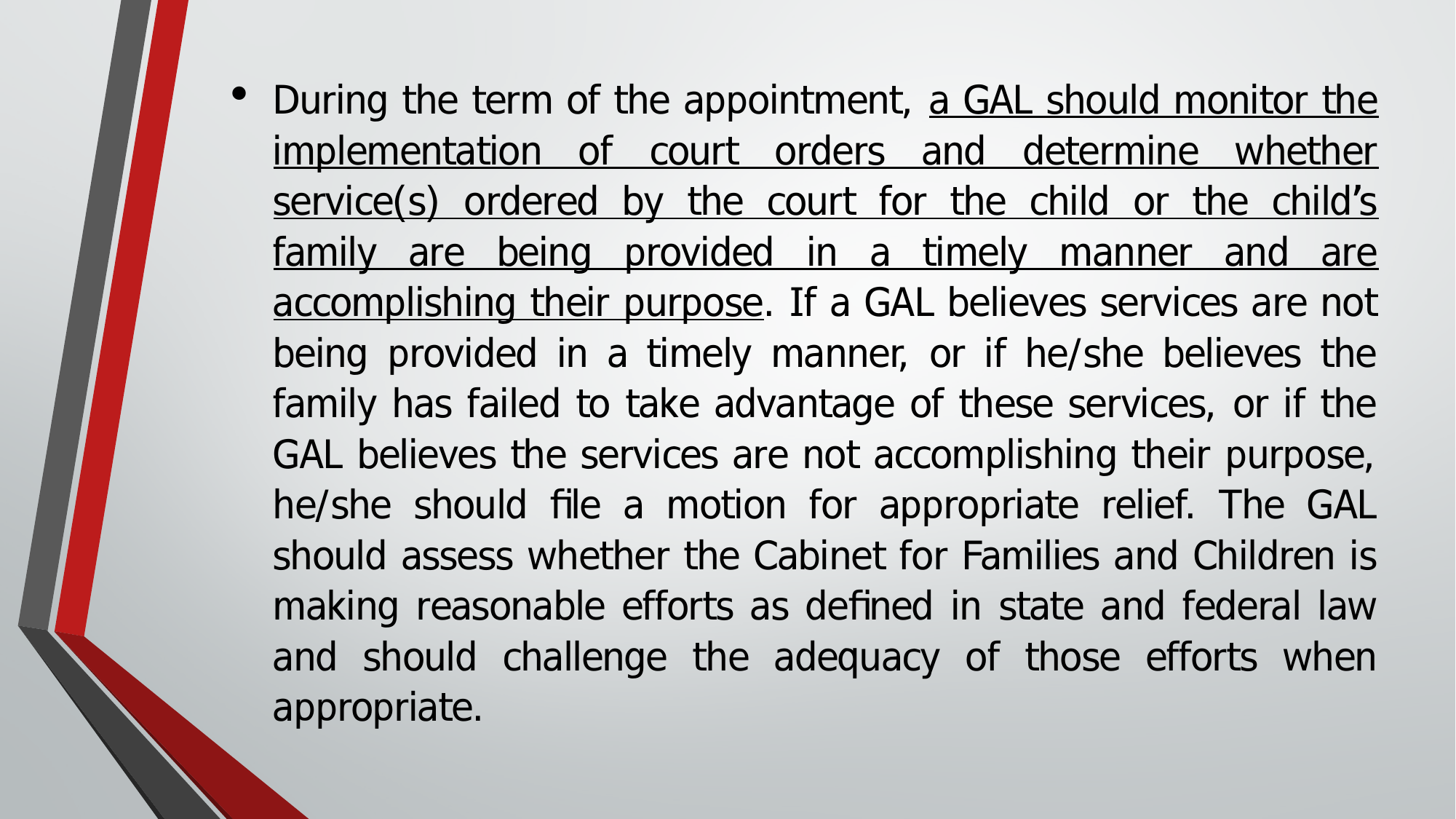

During the term of the appointment, a GAL should monitor the implementation of court orders and determine whether service(s) ordered by the court for the child or the child’s family are being provided in a timely manner and are accomplishing their purpose. If a GAL believes services are not being provided in a timely manner, or if he/she believes the family has failed to take advantage of these services, or if the GAL believes the services are not accomplishing their purpose, he/she should file a motion for appropriate relief. The GAL should assess whether the Cabinet for Families and Children is making reasonable efforts as defined in state and federal law and should challenge the adequacy of those efforts when appropriate.